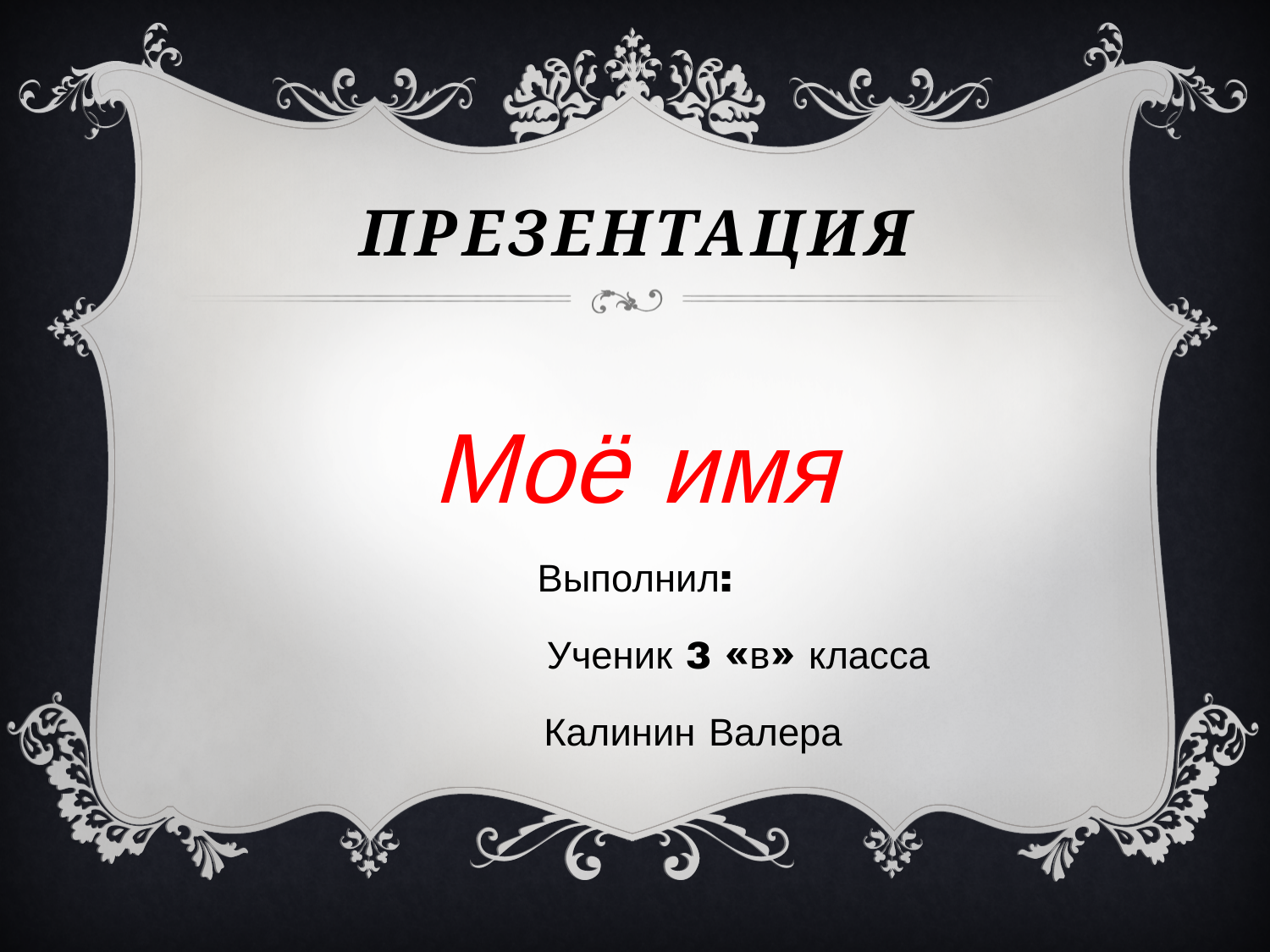

# ПРЕЗЕНТАЦИЯ
Моё имя
Выполнил:
                Ученик 3 «в» класса
         Калинин Валера